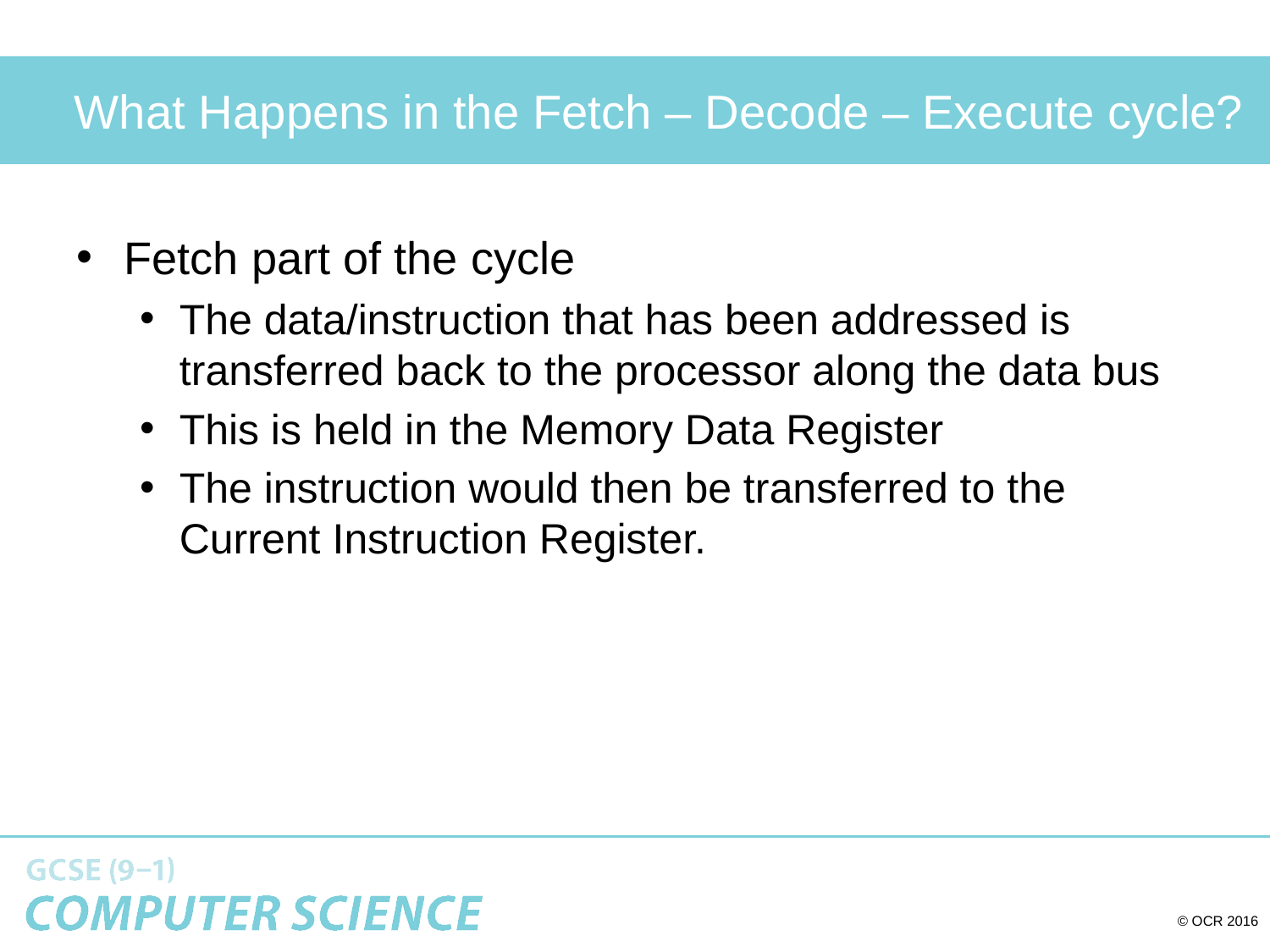

# What Happens in the Fetch – Decode – Execute cycle?
Fetch part of the cycle
The data/instruction that has been addressed is transferred back to the processor along the data bus
This is held in the Memory Data Register
The instruction would then be transferred to the Current Instruction Register.